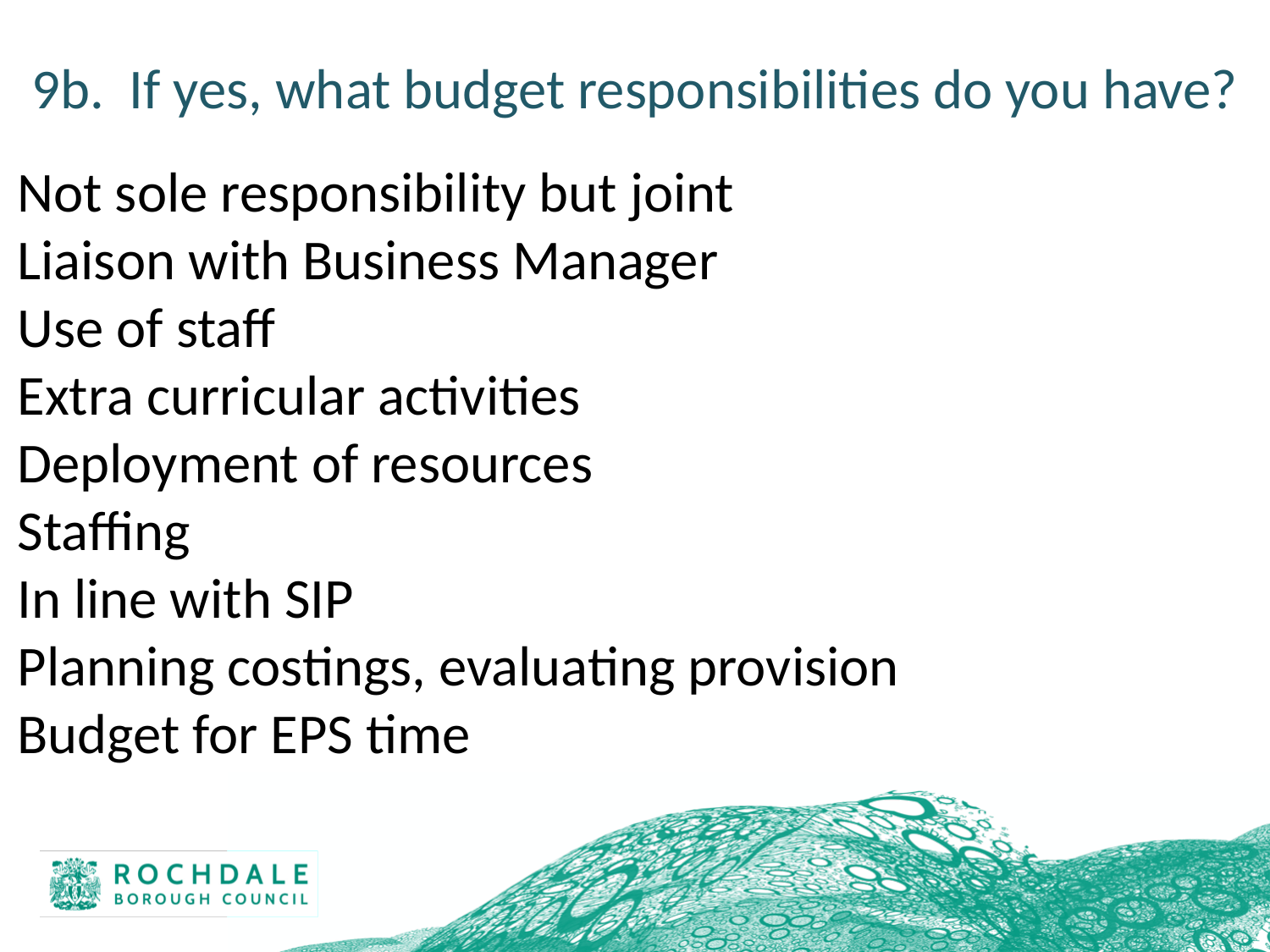

9b.  If yes, what budget responsibilities do you have?
Not sole responsibility but joint
Liaison with Business Manager
Use of staff
Extra curricular activities
Deployment of resources
Staffing
In line with SIP
Planning costings, evaluating provision
Budget for EPS time